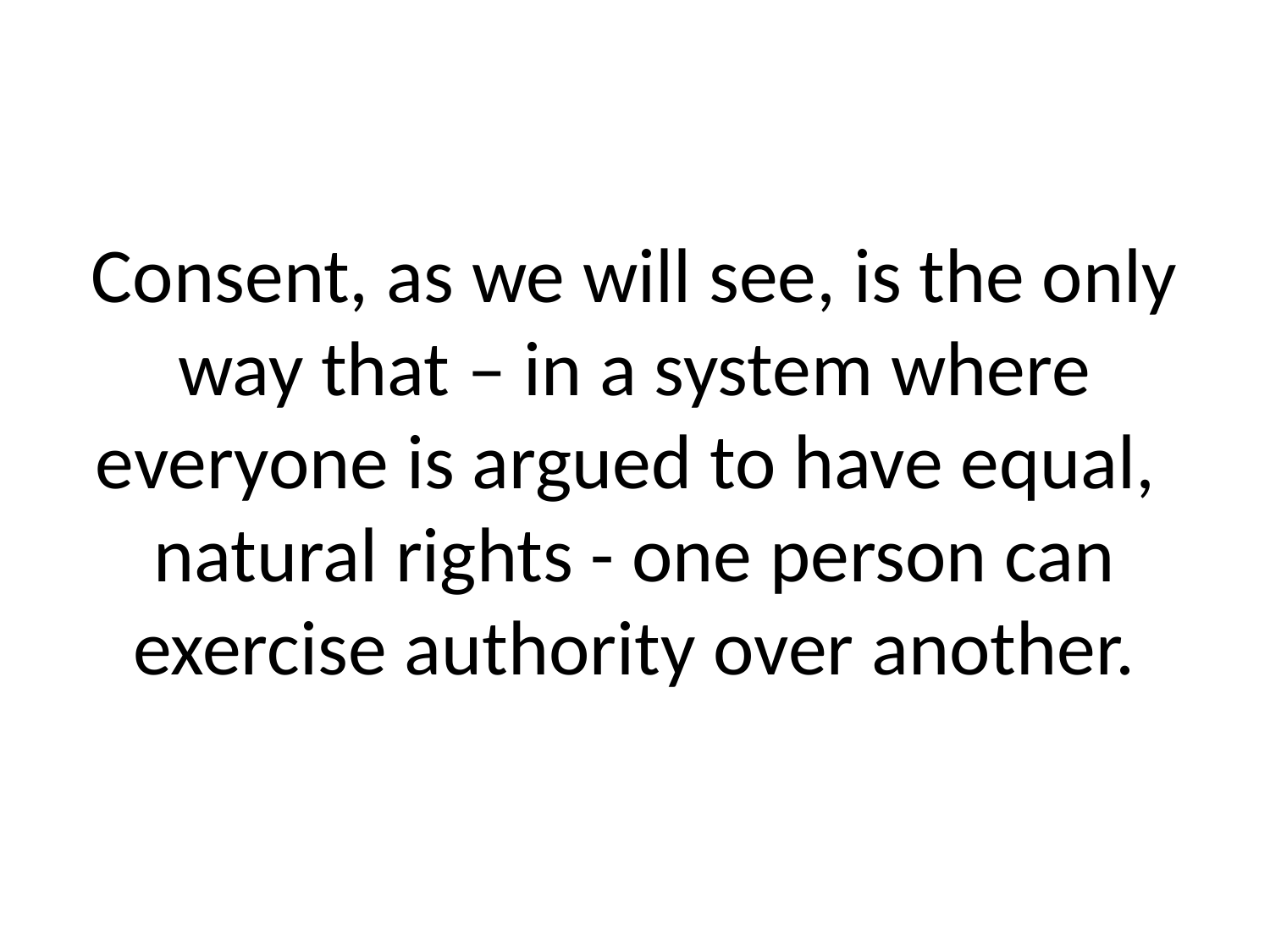

# Consent, as we will see, is the only way that – in a system where everyone is argued to have equal,  natural rights - one person can exercise authority over another.